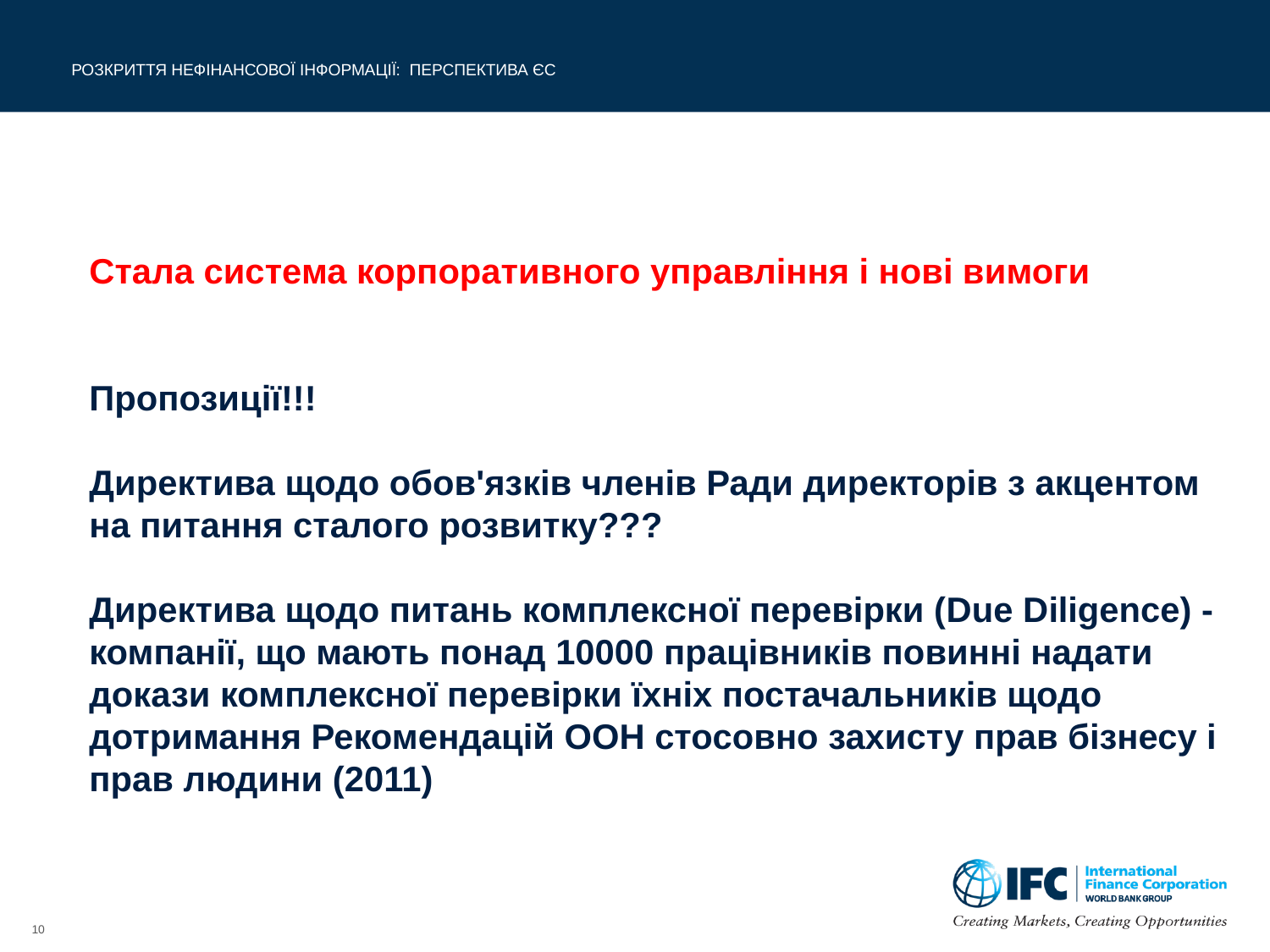

# РОЗКРИТТЯ НЕФІНАНСОВОЇ ІНФОРМАЦІЇ:  ПЕРСПЕКТИВА ЄС

Стала система корпоративного управління і нові вимоги

Пропозиції!!!

Директива щодо обов'язків членів Ради директорів з акцентом на питання сталого розвитку???

Директива щодо питань комплексної перевірки (Due Diligence) -  компанії, що мають понад 10000 працівників повинні надати докази комплексної перевірки їхніх постачальників щодо дотримання Рекомендацій ООН стосовно захисту прав бізнесу і прав людини (2011)
10